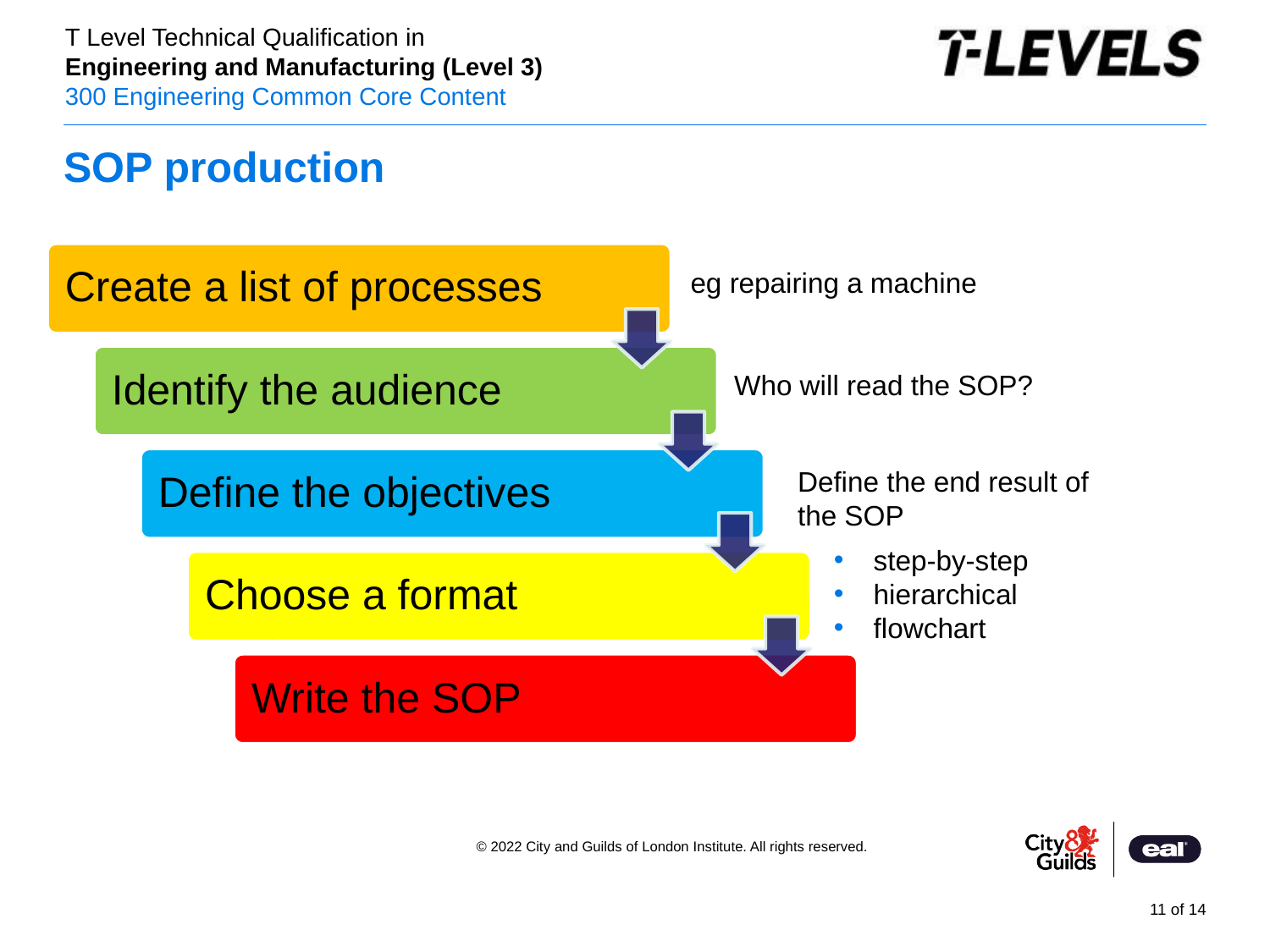

# SOP production

Create a list of processes
Identify the audience
Define the objectives
Choose a format
Write the SOP

eg repairing a machine
Who will read the SOP?
Define the end result of the SOP
step-by-step
hierarchical
flowchart